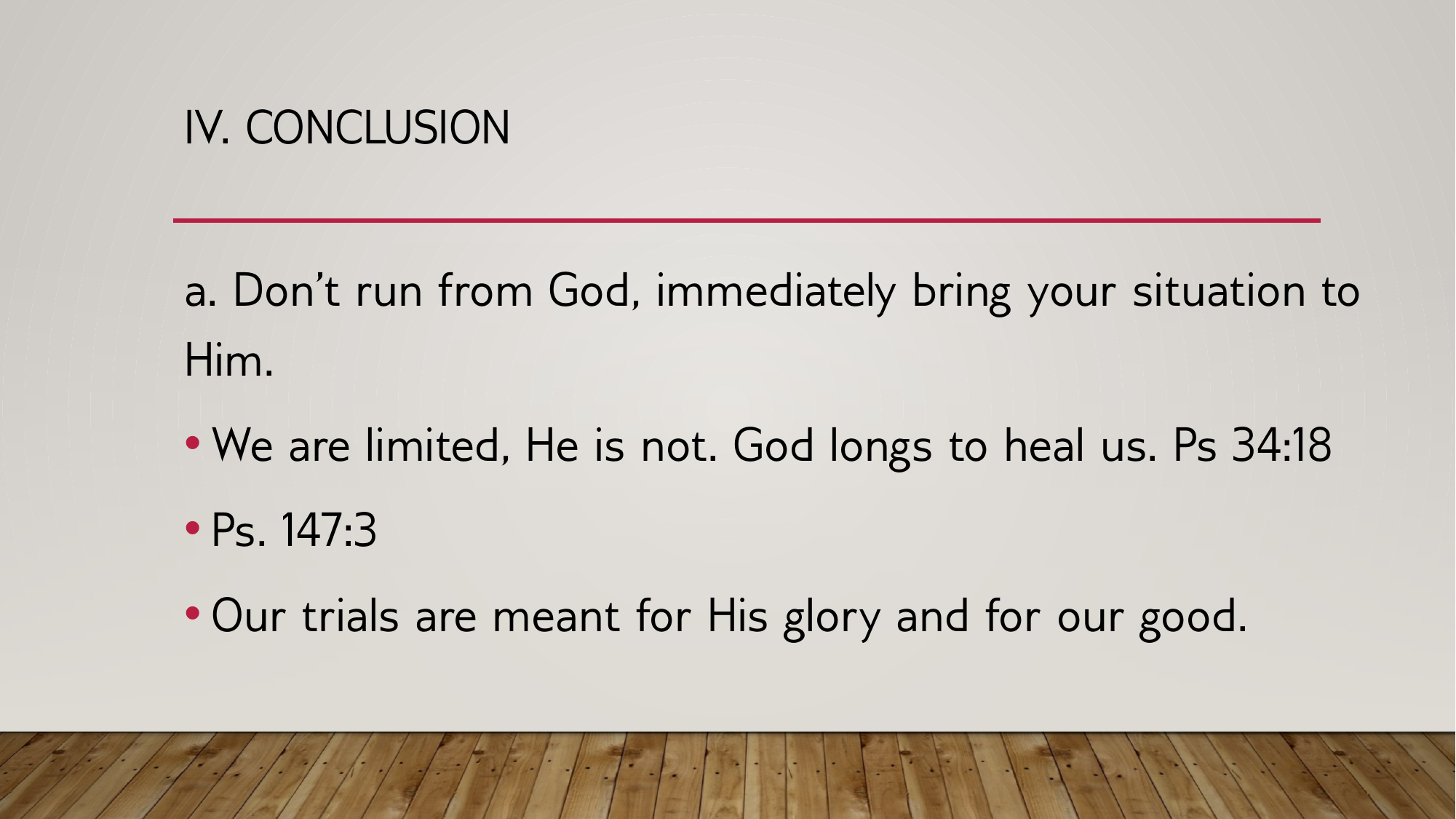

# Iv. conclusion
a. Don’t run from God, immediately bring your situation to Him.
We are limited, He is not. God longs to heal us. Ps 34:18
Ps. 147:3
Our trials are meant for His glory and for our good.